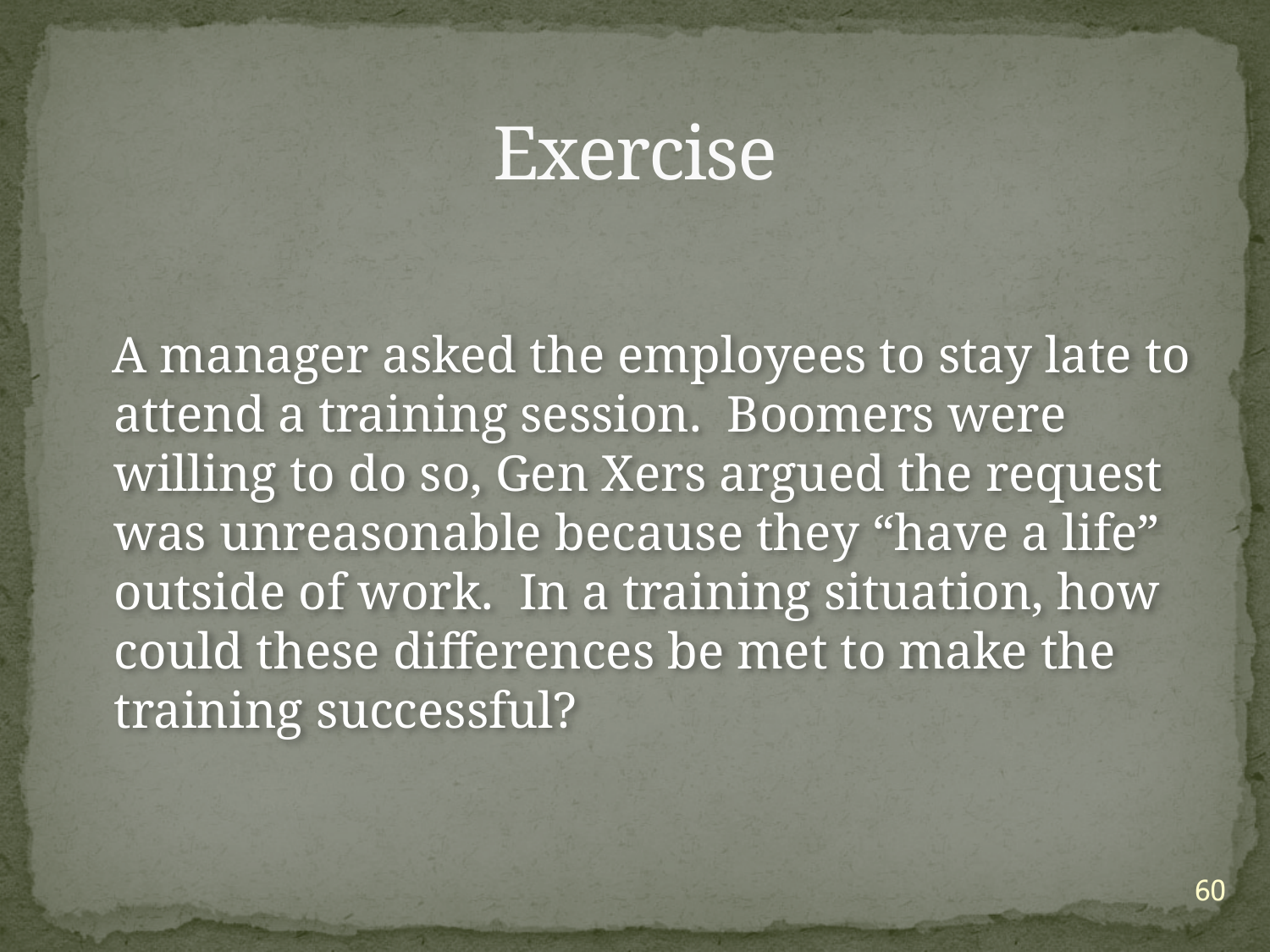

# Exercise
   A manager asked the employees to stay late to attend a training session.  Boomers were willing to do so, Gen Xers argued the request was unreasonable because they “have a life” outside of work.  In a training situation, how could these differences be met to make the training successful?

60